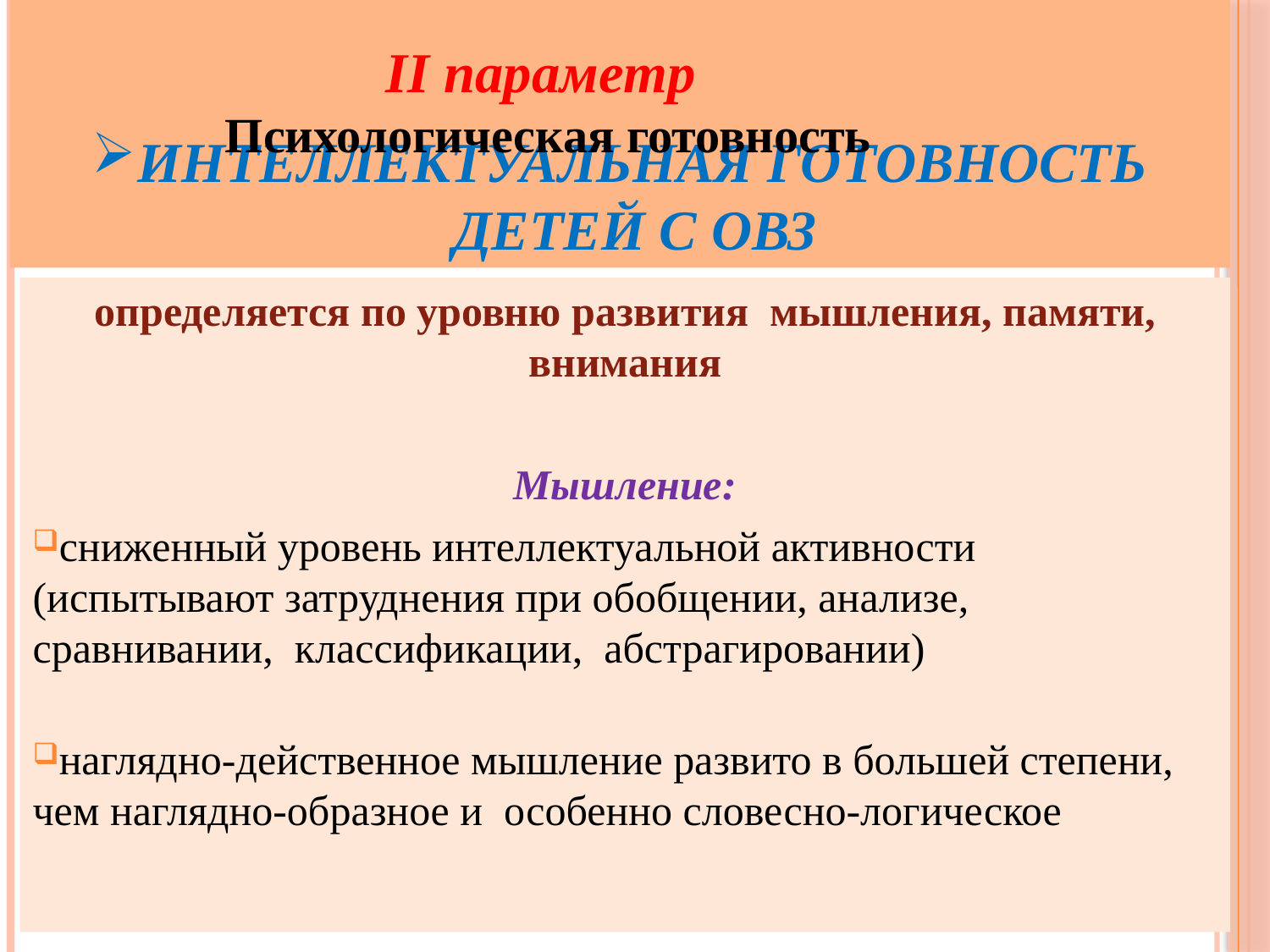

# интеллектуальная готовность детей с овз
II параметр
Психологическая готовность

определяется по уровню развития  мышления, памяти, внимания

Мышление:
сниженный уровень интеллектуальной активности (испытывают затруднения при обобщении, анализе, сравнивании,  классификации,  абстрагировании)
наглядно-действенное мышление развито в большей степени, чем наглядно-образное и  особенно словесно-логическое